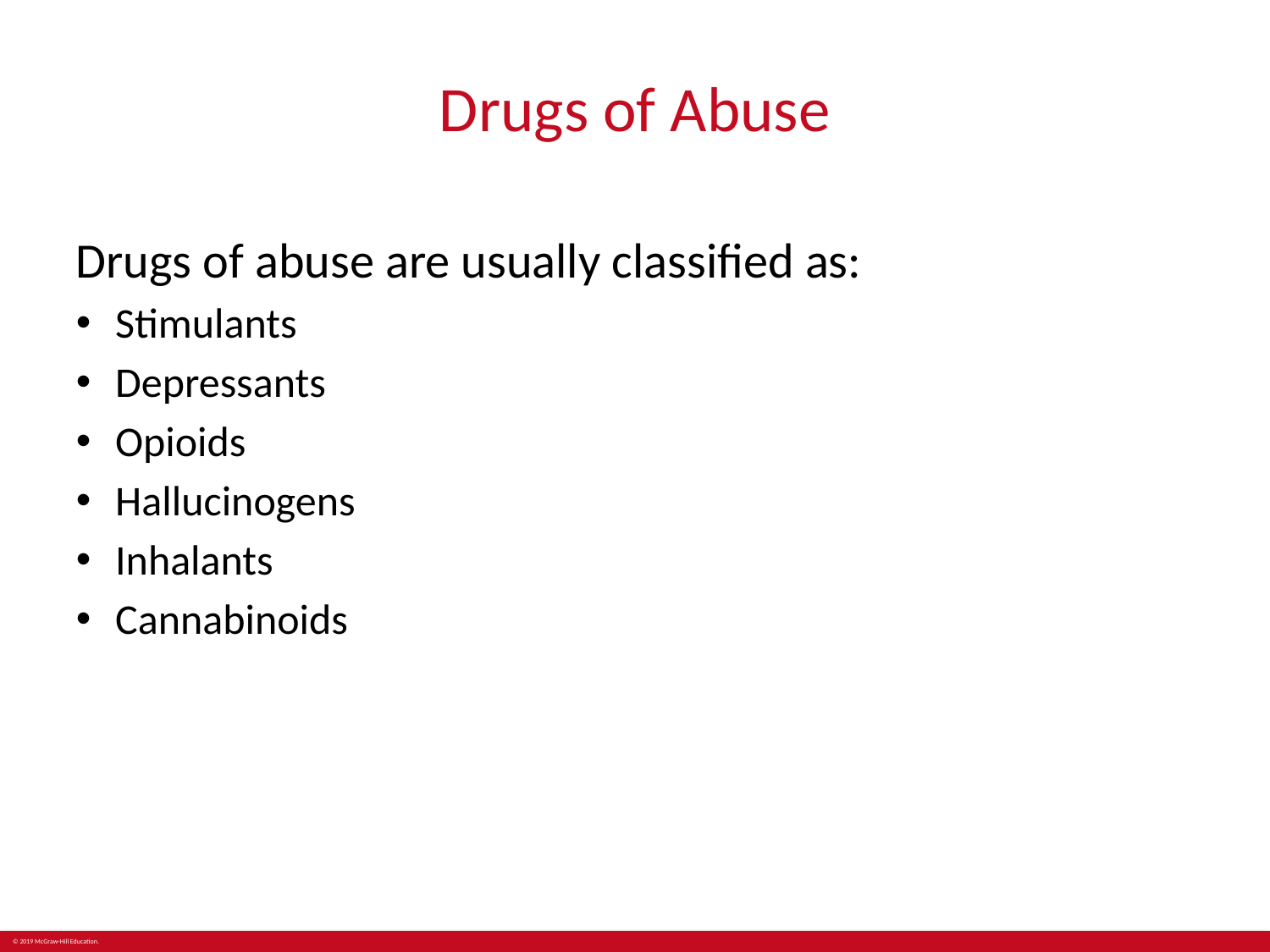

# Drugs of Abuse
Drugs of abuse are usually classified as:
Stimulants
Depressants
Opioids
Hallucinogens
Inhalants
Cannabinoids